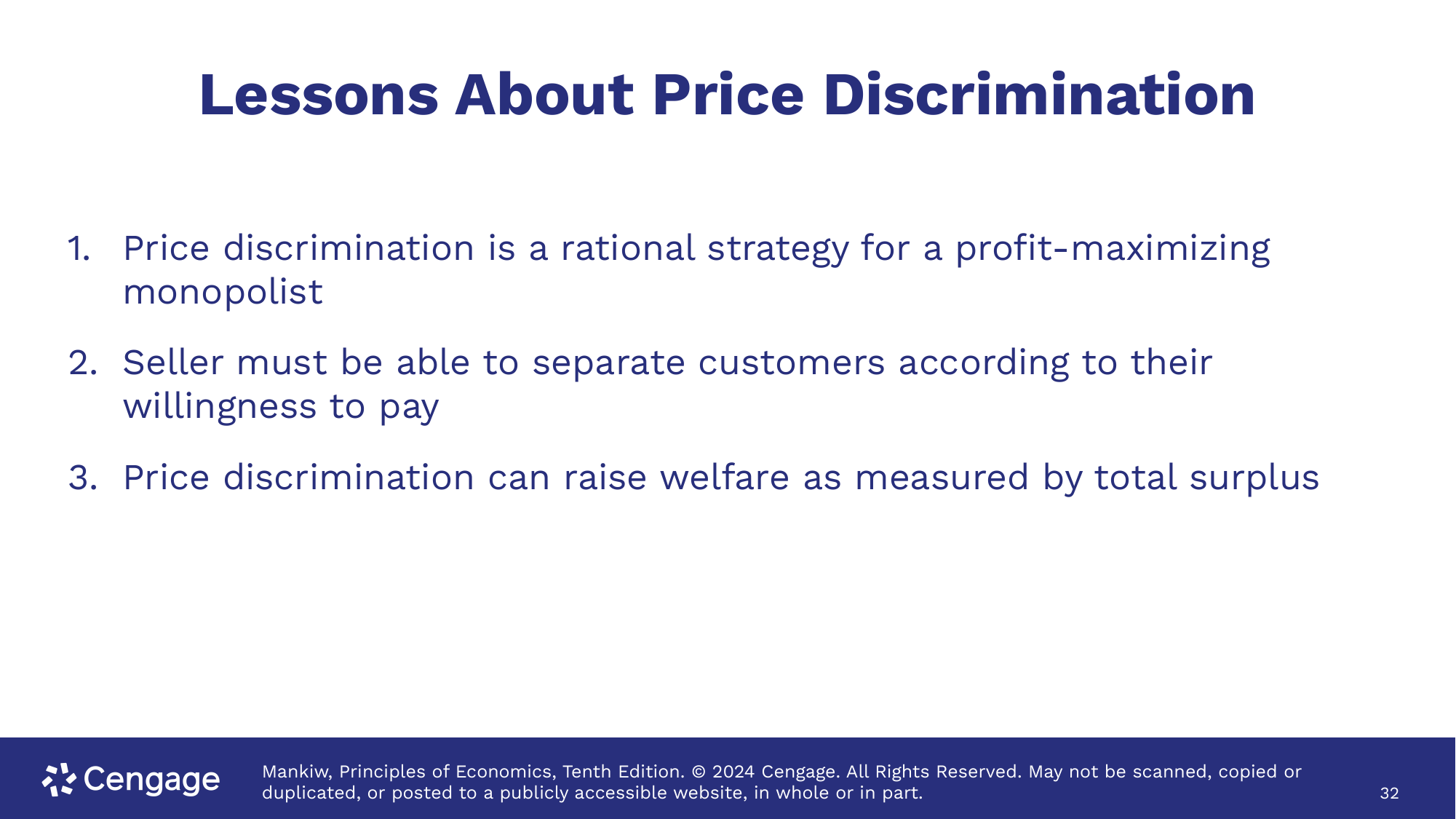

# Lessons About Price Discrimination
Price discrimination is a rational strategy for a profit-maximizing monopolist
Seller must be able to separate customers according to their willingness to pay
Price discrimination can raise welfare as measured by total surplus